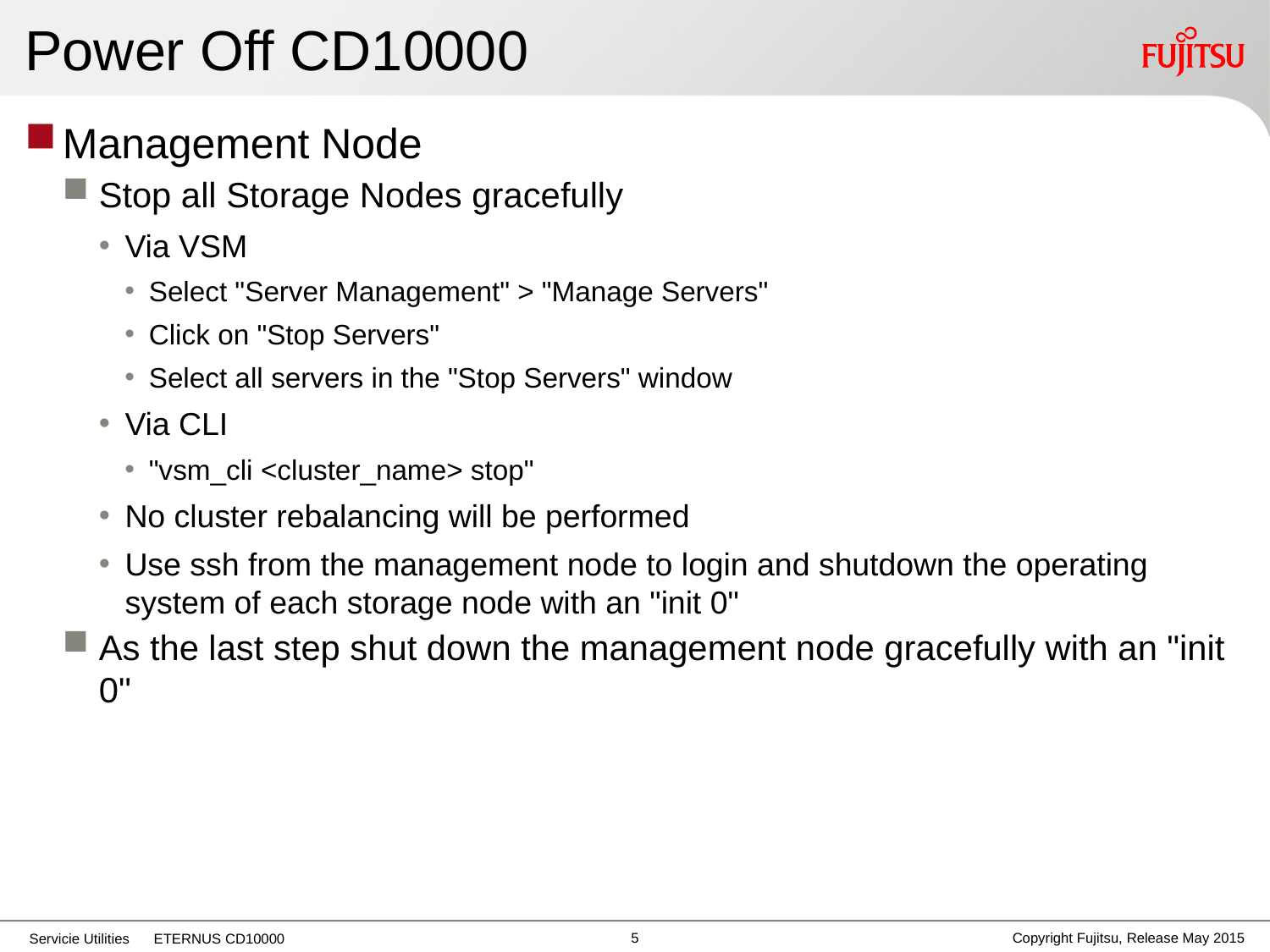

# Power Off CD10000
Management Node
Stop all Storage Nodes gracefully
Via VSM
Select "Server Management" > "Manage Servers"
Click on "Stop Servers"
Select all servers in the "Stop Servers" window
Via CLI
"vsm_cli <cluster_name> stop"
No cluster rebalancing will be performed
Use ssh from the management node to login and shutdown the operating system of each storage node with an "init 0"
As the last step shut down the management node gracefully with an "init 0"
5
Copyright Fujitsu, Release May 2015
Servicie Utilities      ETERNUS CD10000